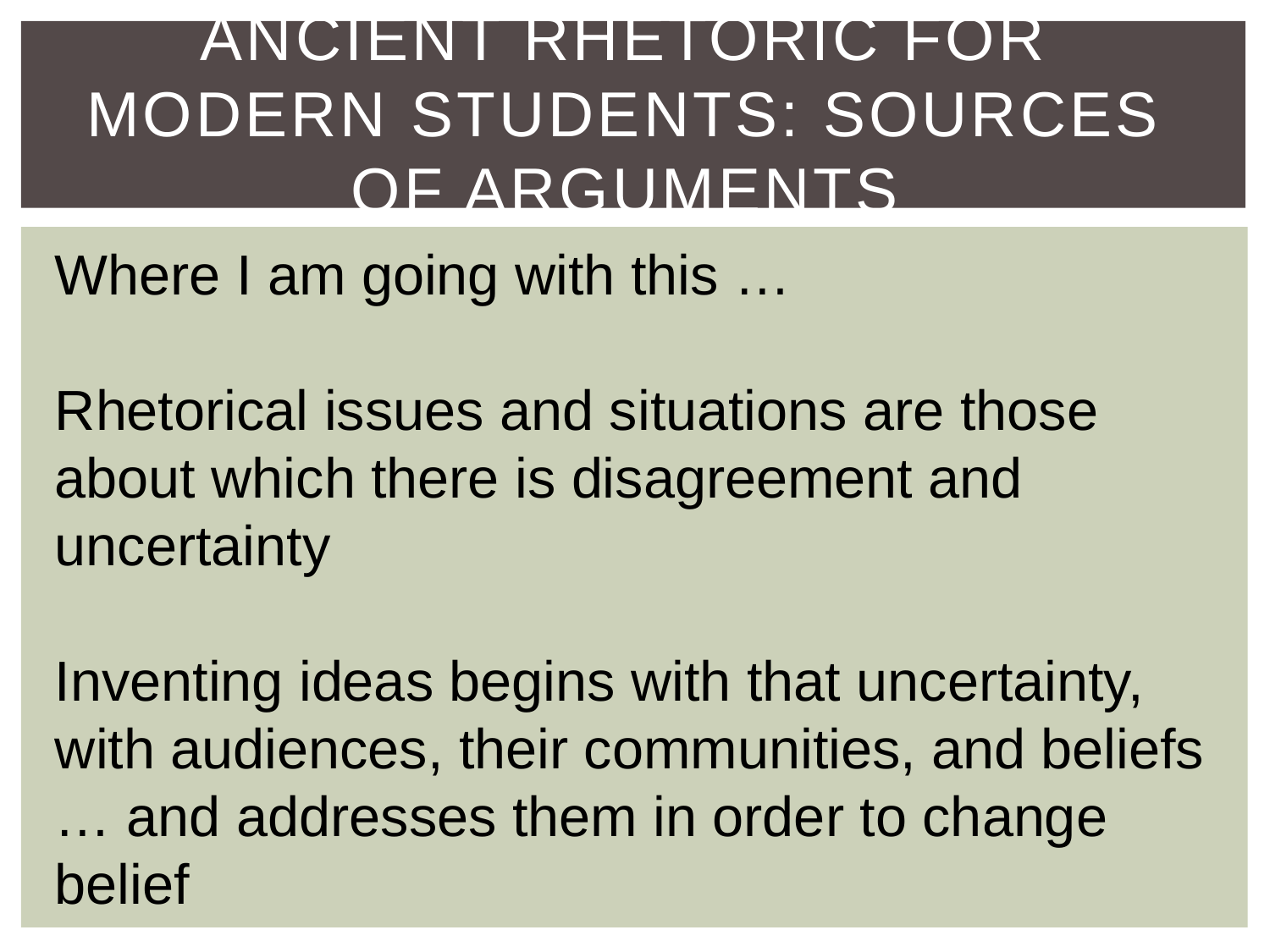

# Ancient Rhetoric for Modern Students: Sources of Arguments
Where I am going with this …

Rhetorical issues and situations are those about which there is disagreement and uncertainty

Inventing ideas begins with that uncertainty, with audiences, their communities, and beliefs … and addresses them in order to change belief